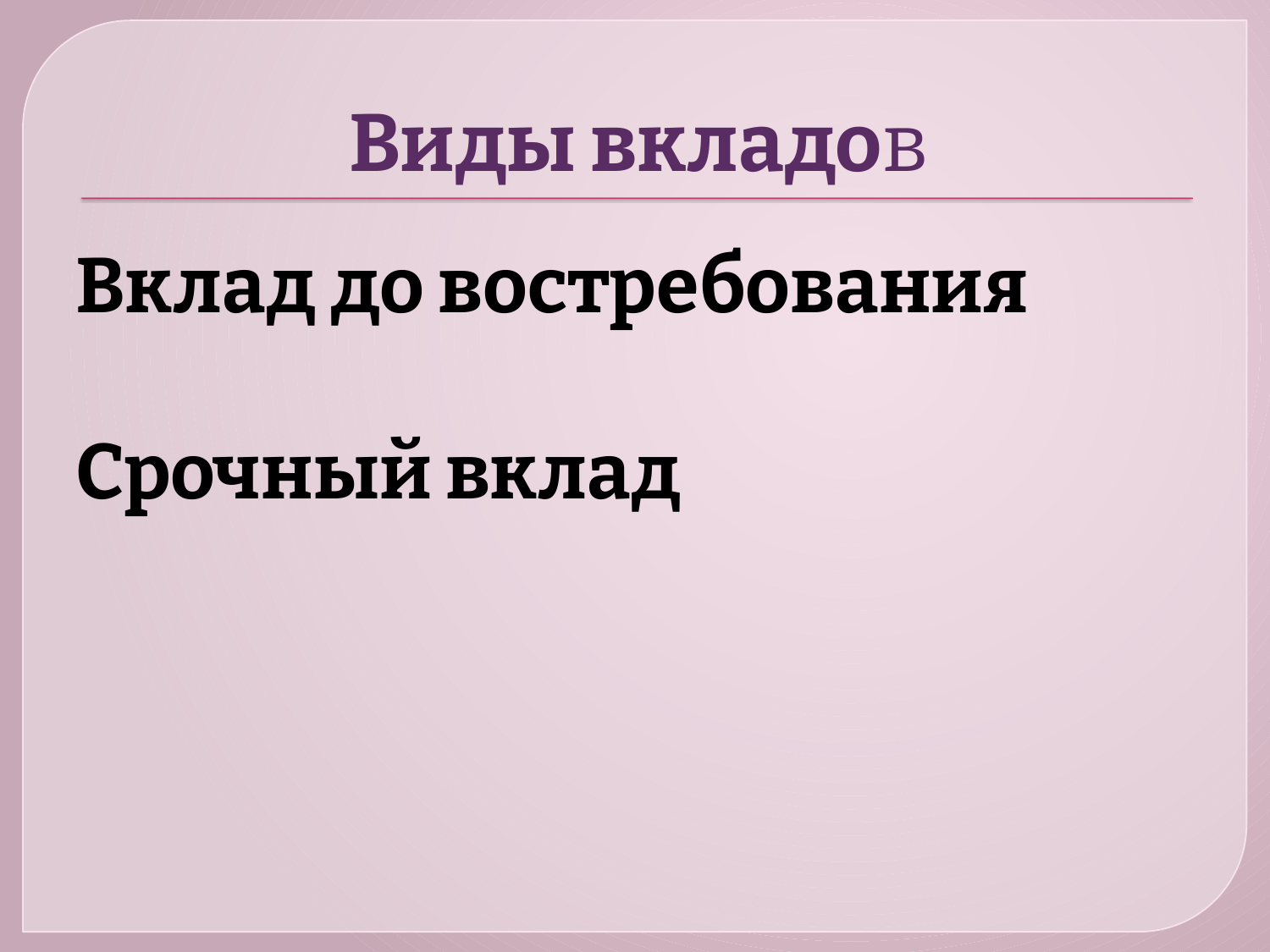

# Виды вкладов
Вклад до востребования

Срочный вклад